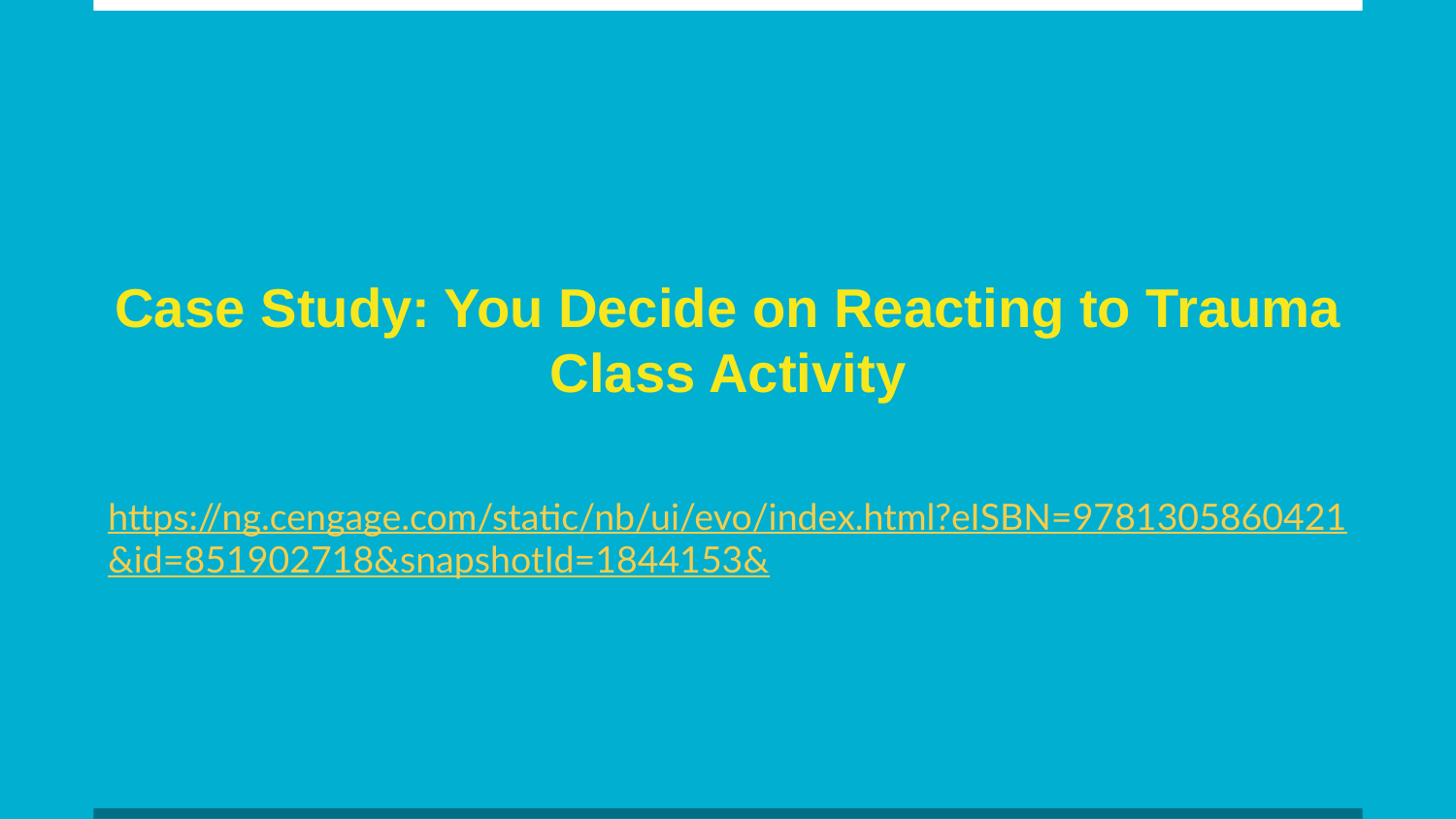

# Case Study: You Decide on Reacting to Trauma
Class Activity
https://ng.cengage.com/static/nb/ui/evo/index.html?eISBN=9781305860421&id=851902718&snapshotId=1844153&